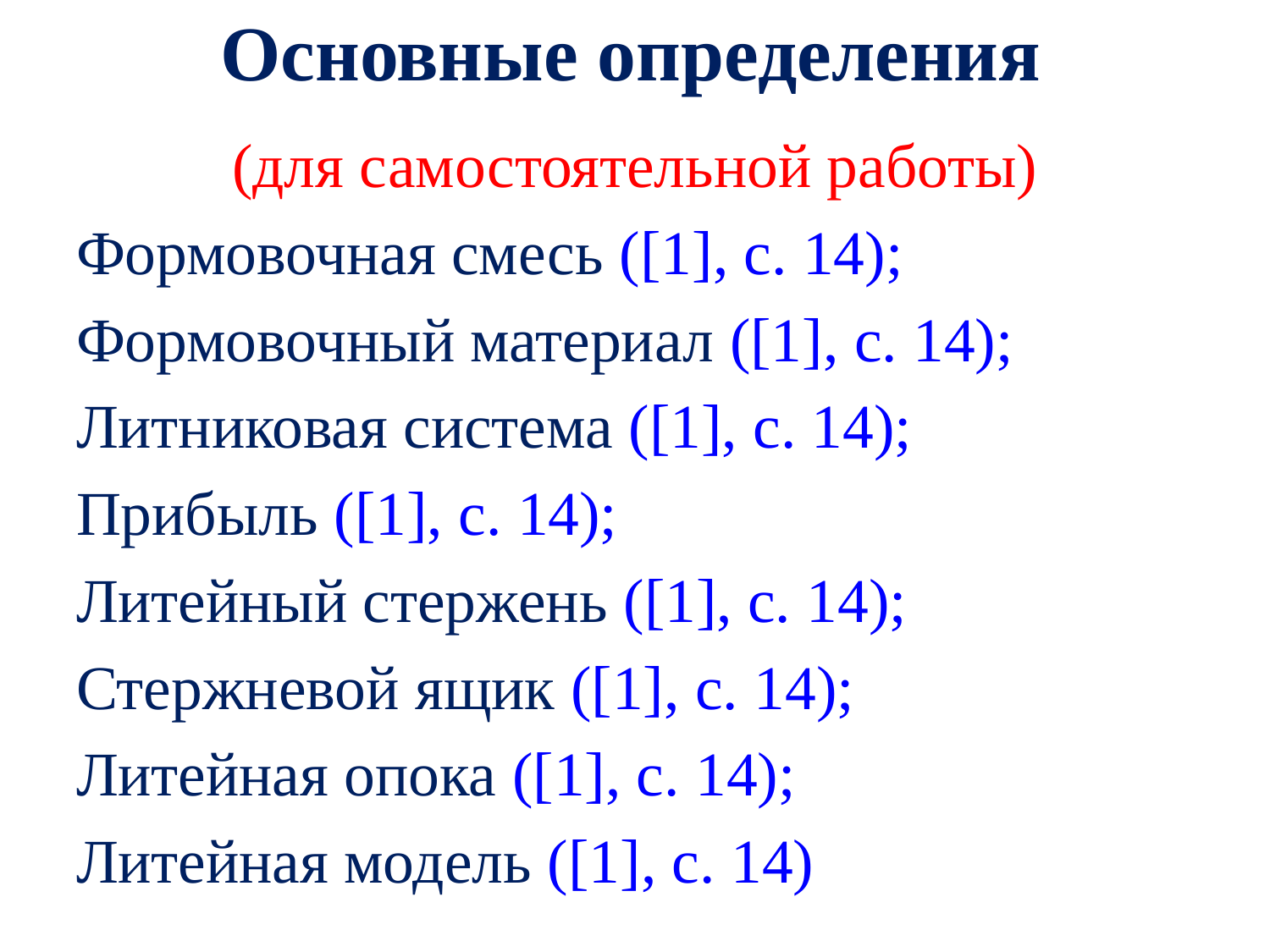

# Основные определения
(для самостоятельной работы)
Формовочная смесь ([1], с. 14);
Формовочный материал ([1], с. 14);
Литниковая система ([1], с. 14);
Прибыль ([1], с. 14);
Литейный стержень ([1], с. 14);
Стержневой ящик ([1], с. 14);
Литейная опока ([1], с. 14);
Литейная модель ([1], с. 14)